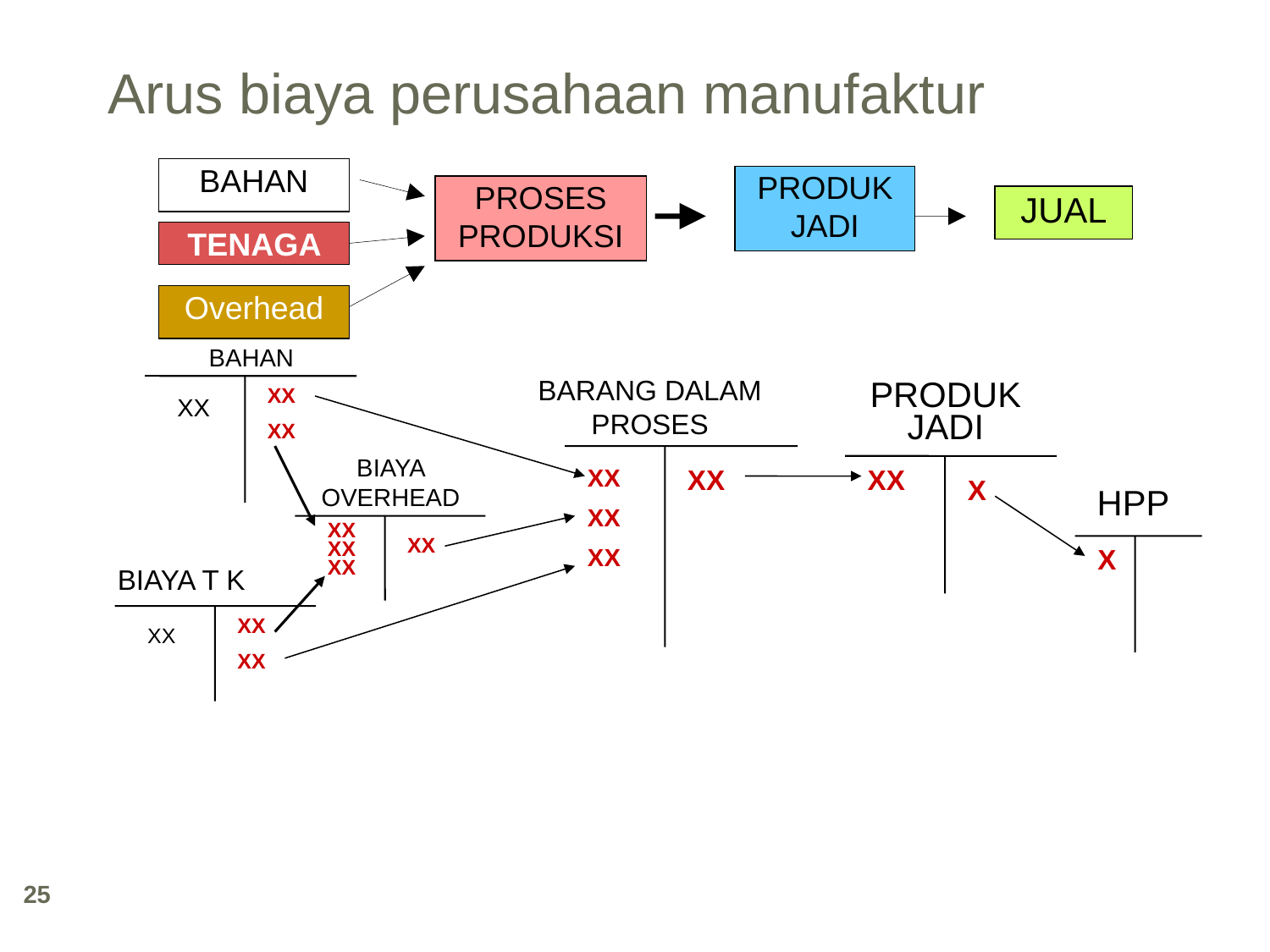

Arus biaya perusahaan manufaktur
BAHAN
PRODUK JADI
PROSES PRODUKSI

JUAL

TENAGA KERJA

Overhead
BAHAN
BARANG DALAM PROSES

XX
XX
PRODUK JADI
XX

BIAYA OVERHEAD

XX
XX

XX

X

HPP
XX

XX
XX
XX

XX
XX

X

BIAYA T K

XX
XX
XX
25